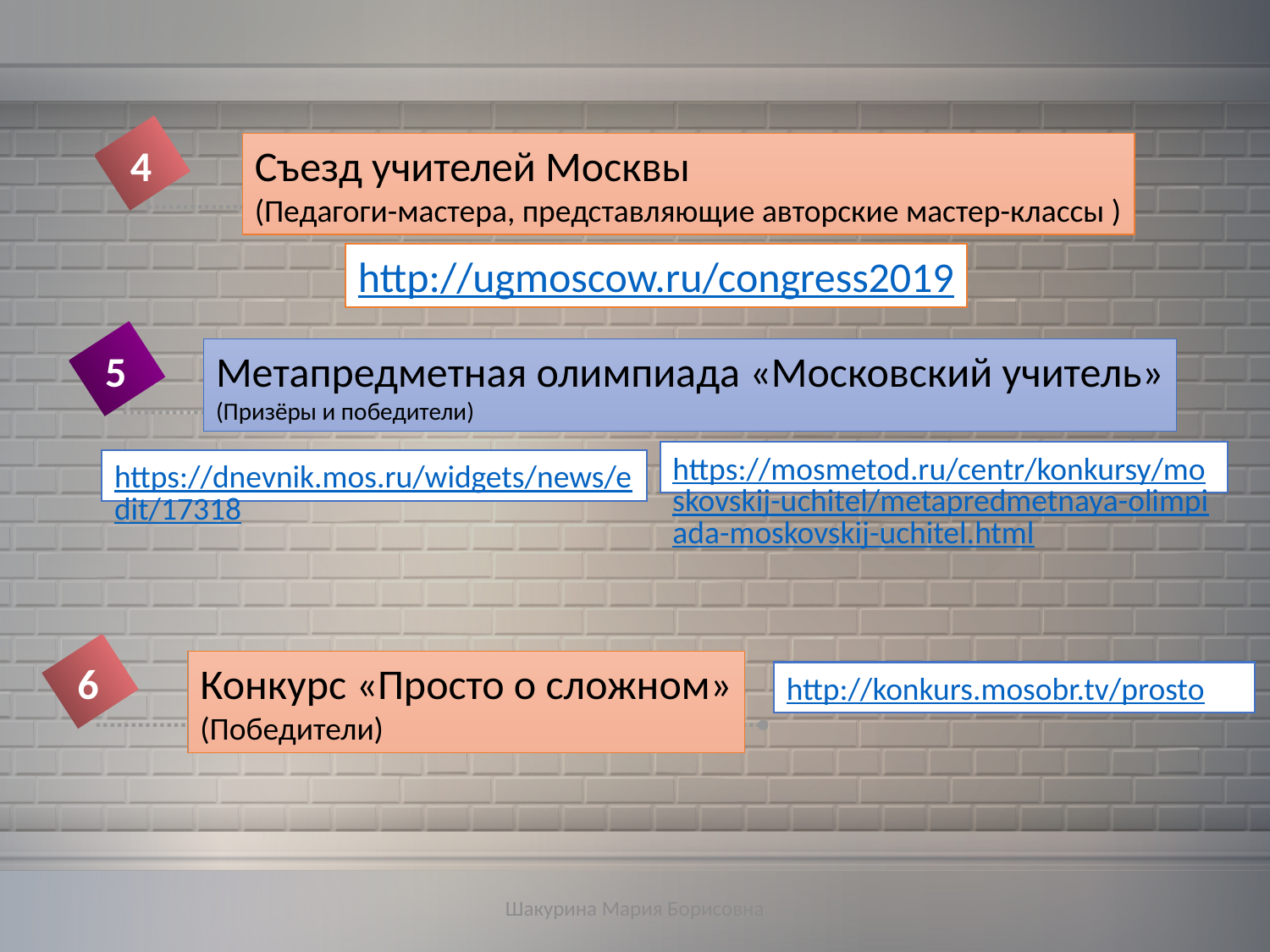

4
Съезд учителей Москвы
(Педагоги-мастера, представляющие авторские мастер-классы )

http://ugmoscow.ru/congress2019

5
Метапредметная олимпиада «Московский учитель»
(Призёры и победители)

https://mosmetod.ru/centr/konkursy/moskovskij-uchitel/metapredmetnaya-olimpiada-moskovskij-uchitel.html
https://dnevnik.mos.ru/widgets/news/edit/17318

6
Конкурс «Просто о сложном»
(Победители)

http://konkurs.mosobr.tv/prosto
Шакурина Мария Борисовна